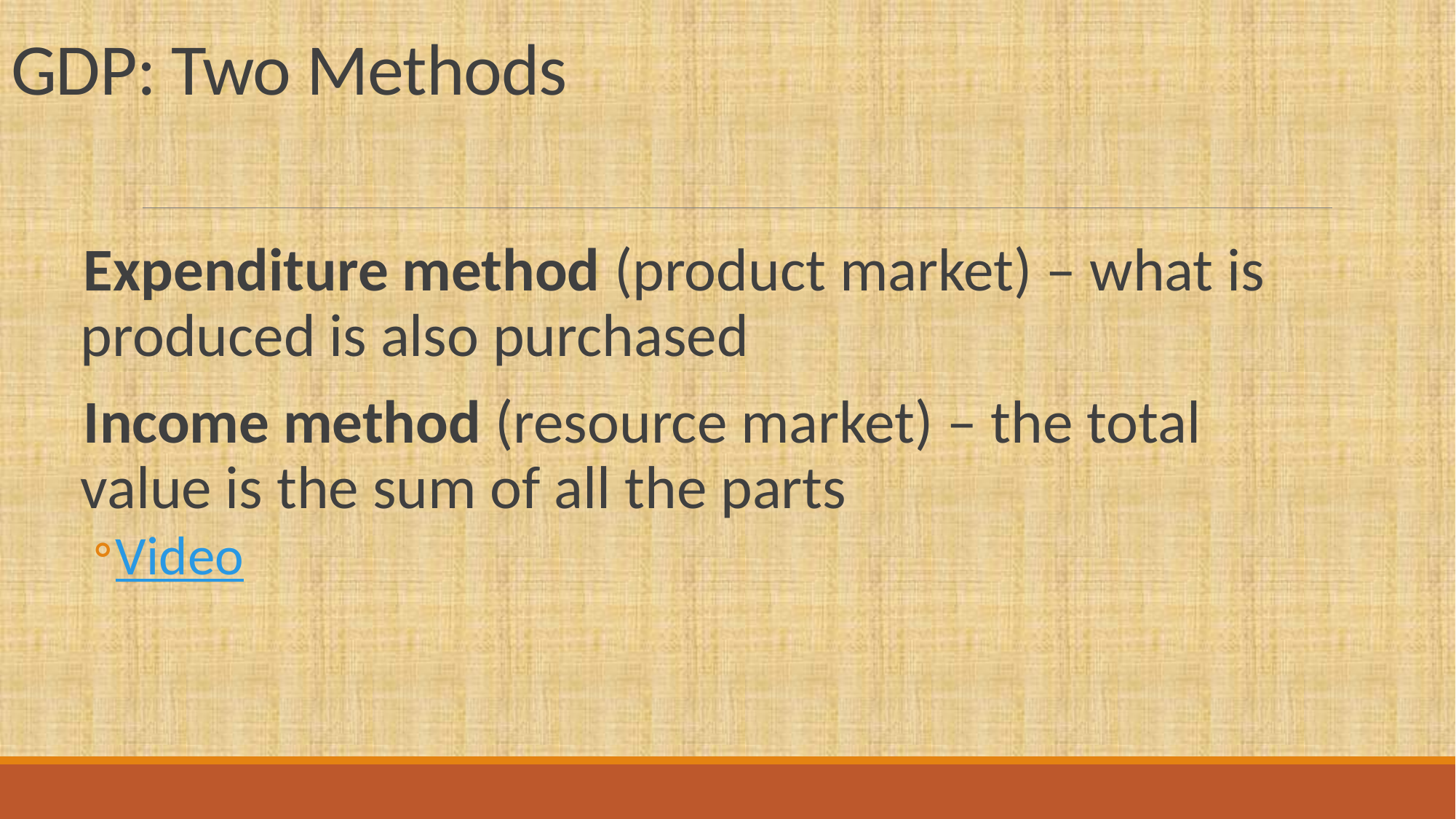

# GDP: Two Methods
Expenditure method (product market) – what is produced is also purchased
Income method (resource market) – the total value is the sum of all the parts
Video